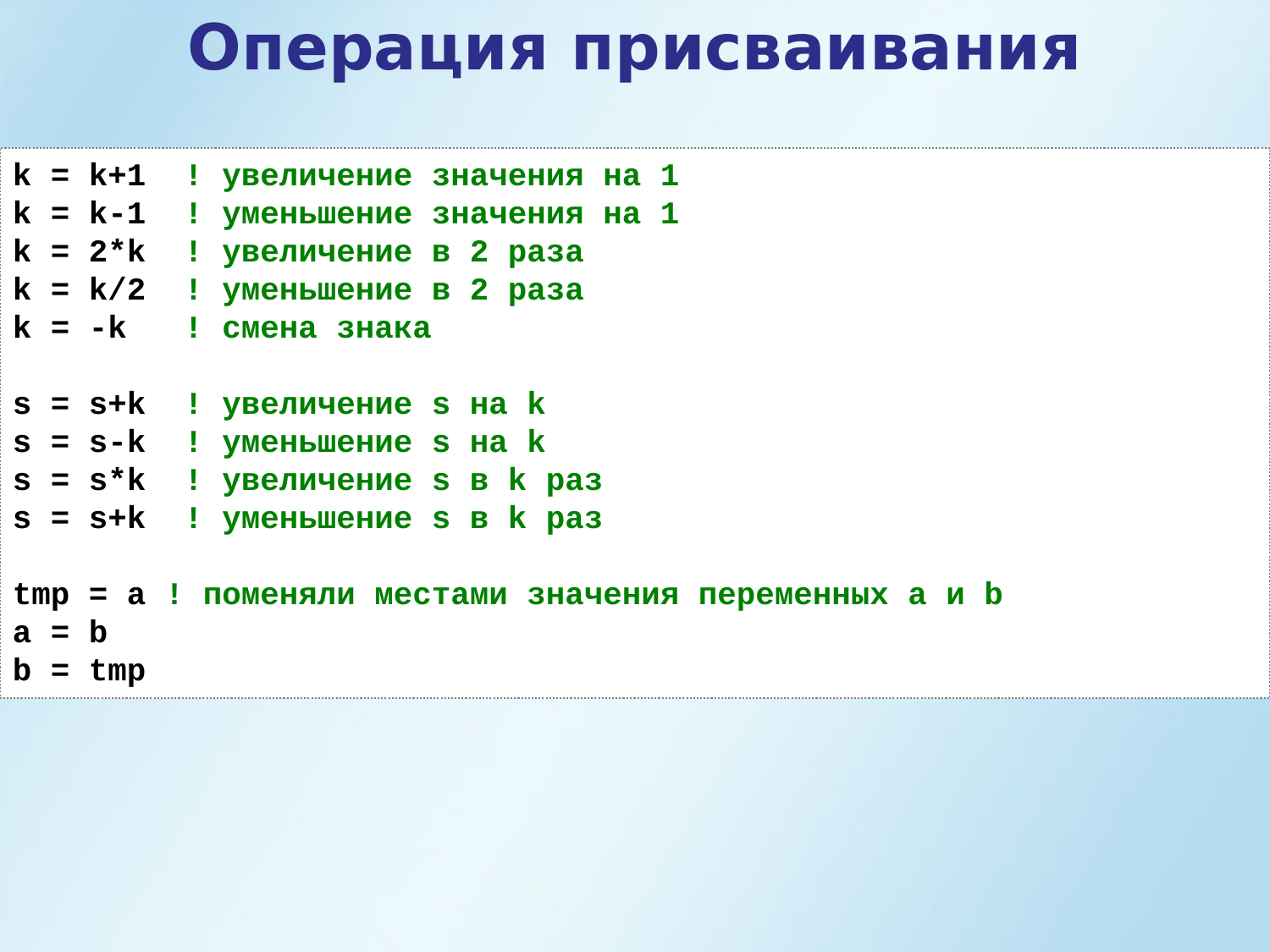

Операция присваивания
k = k+1  ! увеличение значения на 1
k = k-1  ! уменьшение значения на 1
k = 2*k  ! увеличение в 2 раза
k = k/2  ! уменьшение в 2 раза
k = -k   ! смена знака

s = s+k  ! увеличение s на k
s = s-k  ! уменьшение s на k
s = s*k  ! увеличение s в k раз
s = s+k  ! уменьшение s в k раз

tmp = a ! поменяли местами значения переменных a и b
a = b
b = tmp